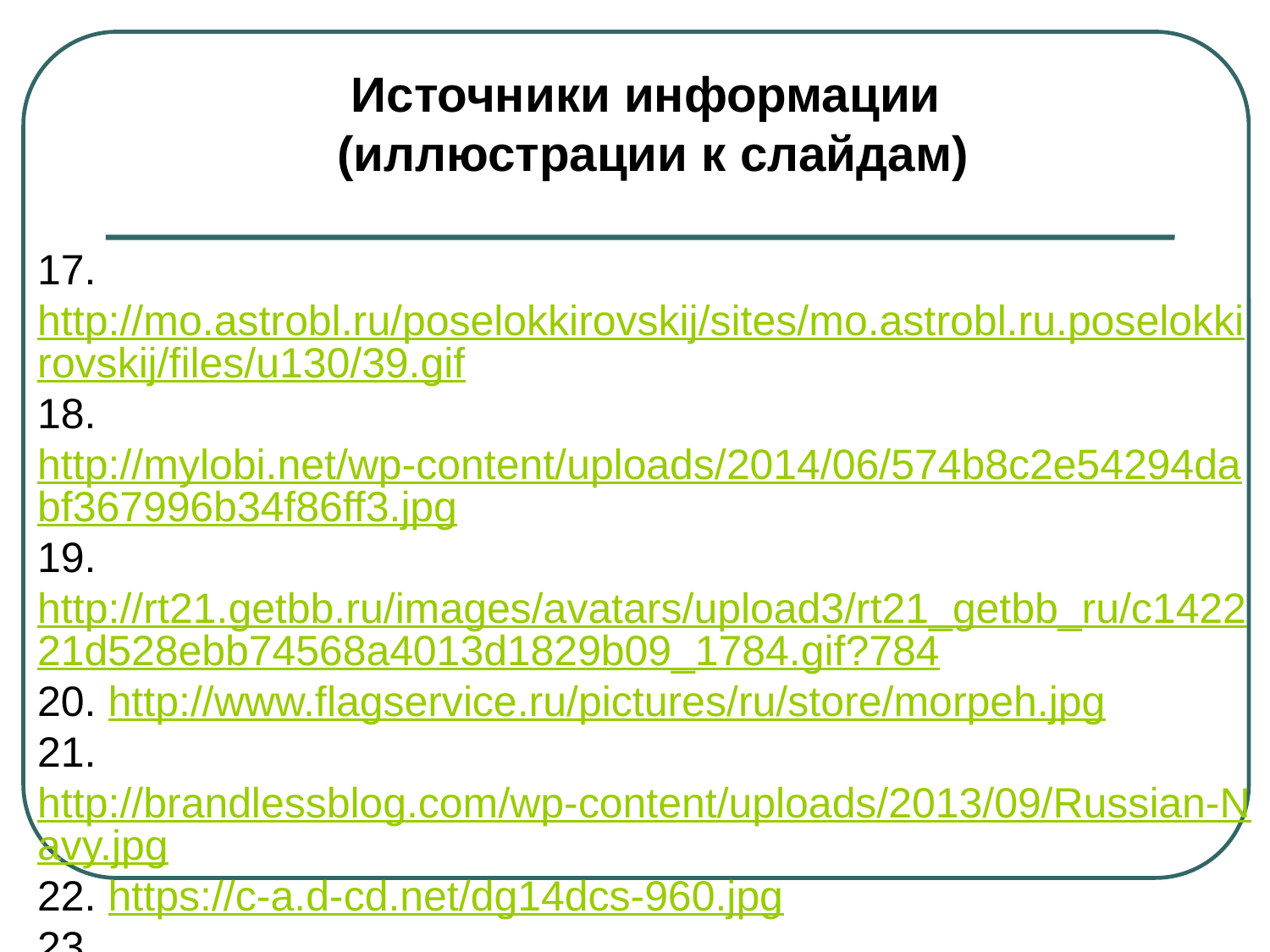

Источники информации
(иллюстрации к слайдам)
17.http://mo.astrobl.ru/poselokkirovskij/sites/mo.astrobl.ru.poselokkirovskij/files/u130/39.gif
18.http://mylobi.net/wp-content/uploads/2014/06/574b8c2e54294dabf367996b34f86ff3.jpg
19.http://rt21.getbb.ru/images/avatars/upload3/rt21_getbb_ru/c142221d528ebb74568a4013d1829b09_1784.gif?784
20. http://www.flagservice.ru/pictures/ru/store/morpeh.jpg
21. http://brandlessblog.com/wp-content/uploads/2013/09/Russian-Navy.jpg
22. https://c-a.d-cd.net/dg14dcs-960.jpg
23.http://mail.pravdoryb.info/upload/editor/news/2015.04/552d18bc5280d_1429018812.jpg